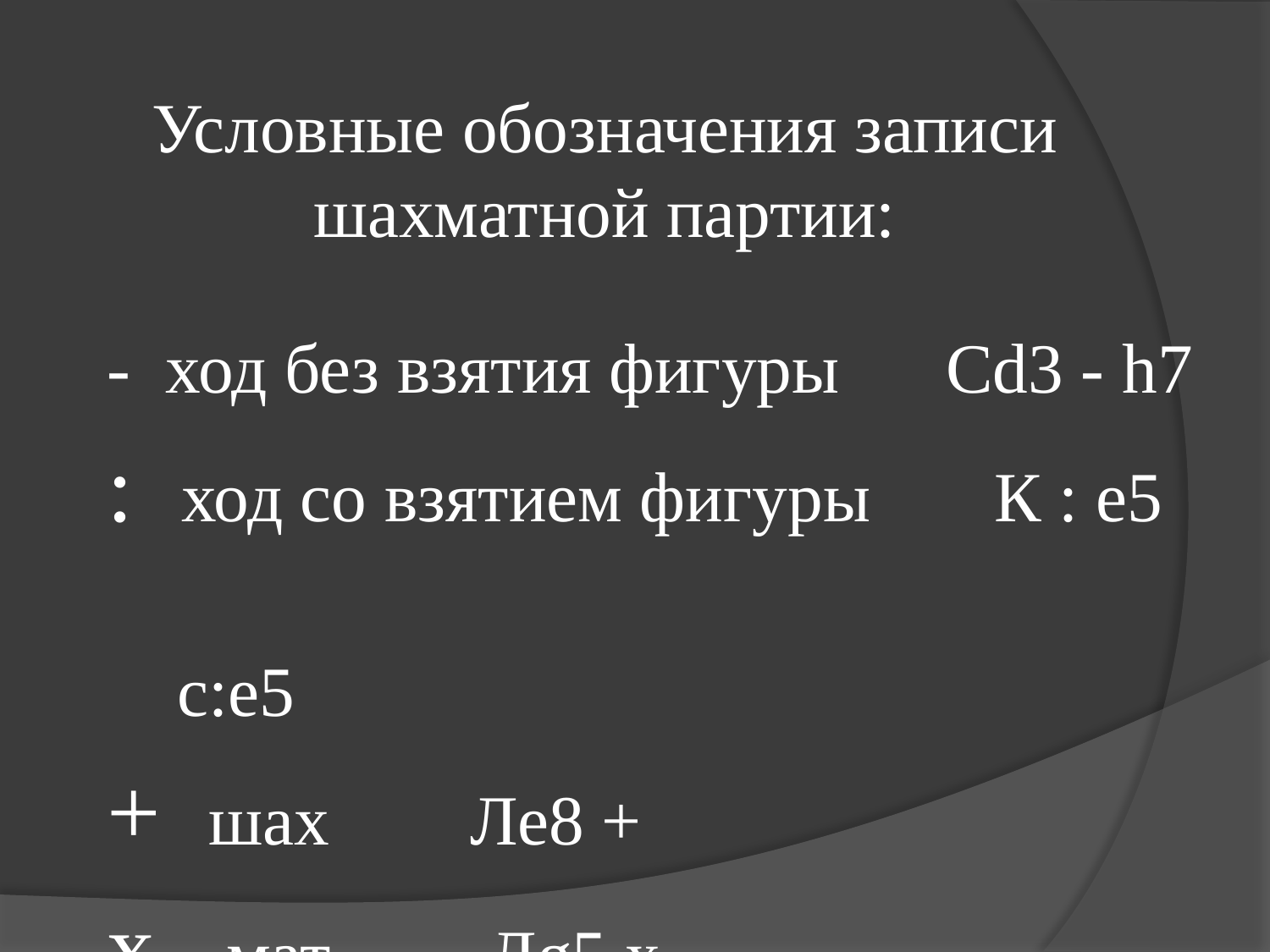

Условные обозначения записи шахматной партии:
-  ход без взятия фигуры      Сd3 - h7
:   ход со взятием фигуры       К : е5
    с:е5
+   шах        Ле8 +
x.   мат         Лg5 x.